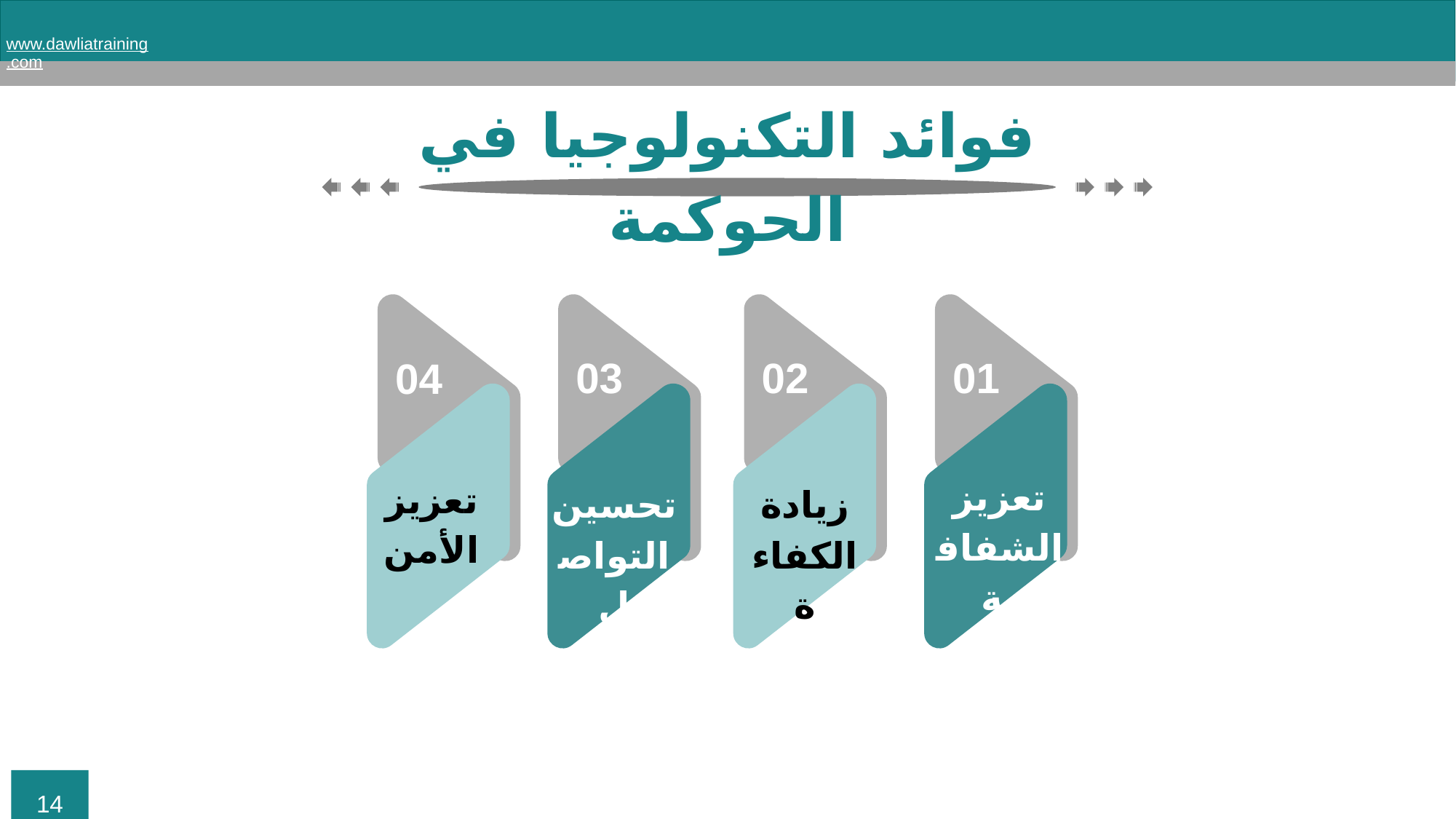

www.dawliatraining.com
فوائد التكنولوجيا في الحوكمة

04

تعزيز الأمن

03

تحسين التواصل

02

زيادة الكفاءة

01

تعزيز الشفافية